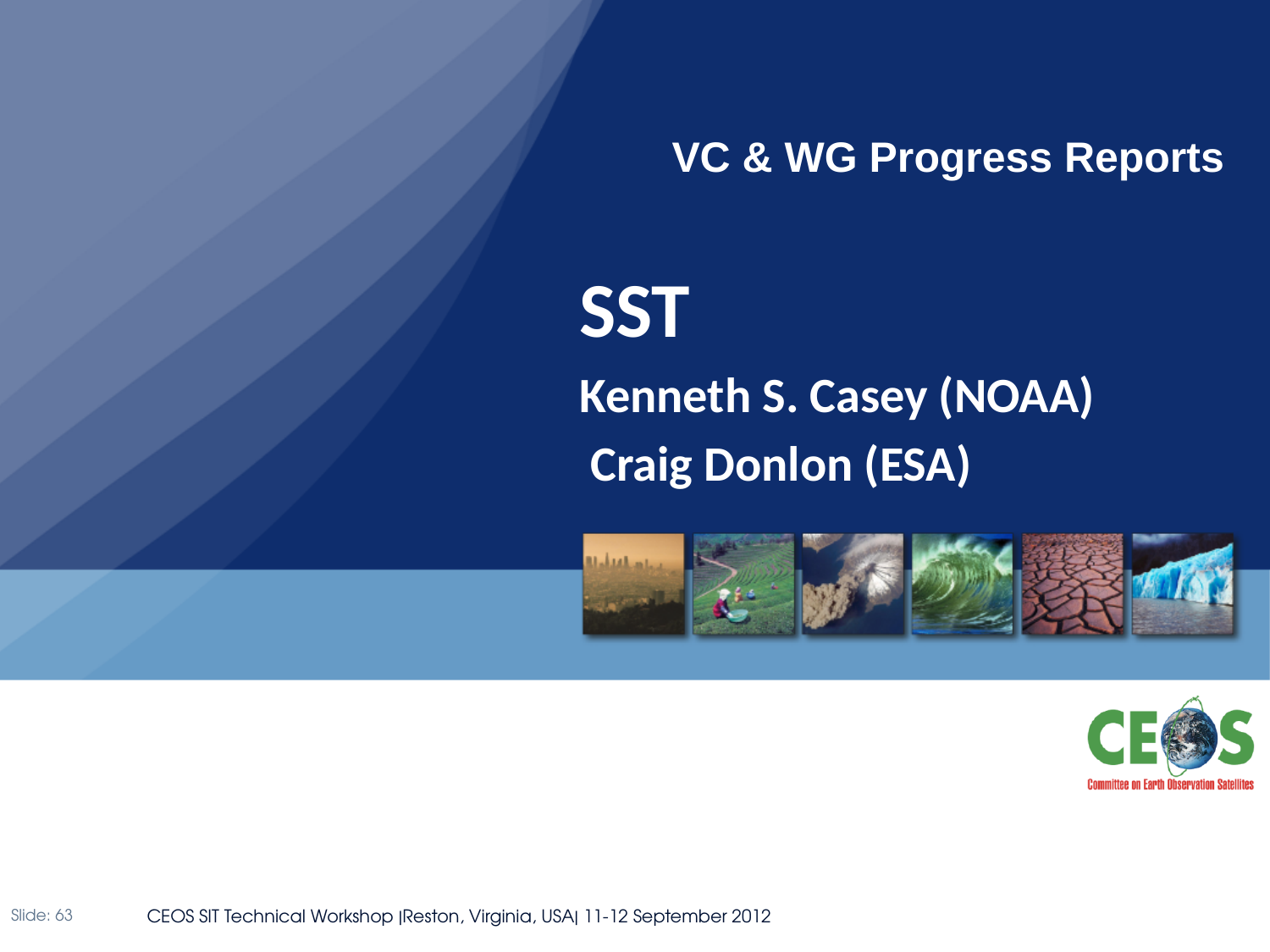

# VC & WG Progress Reports
SST
Kenneth S. Casey (NOAA)
 Craig Donlon (ESA)